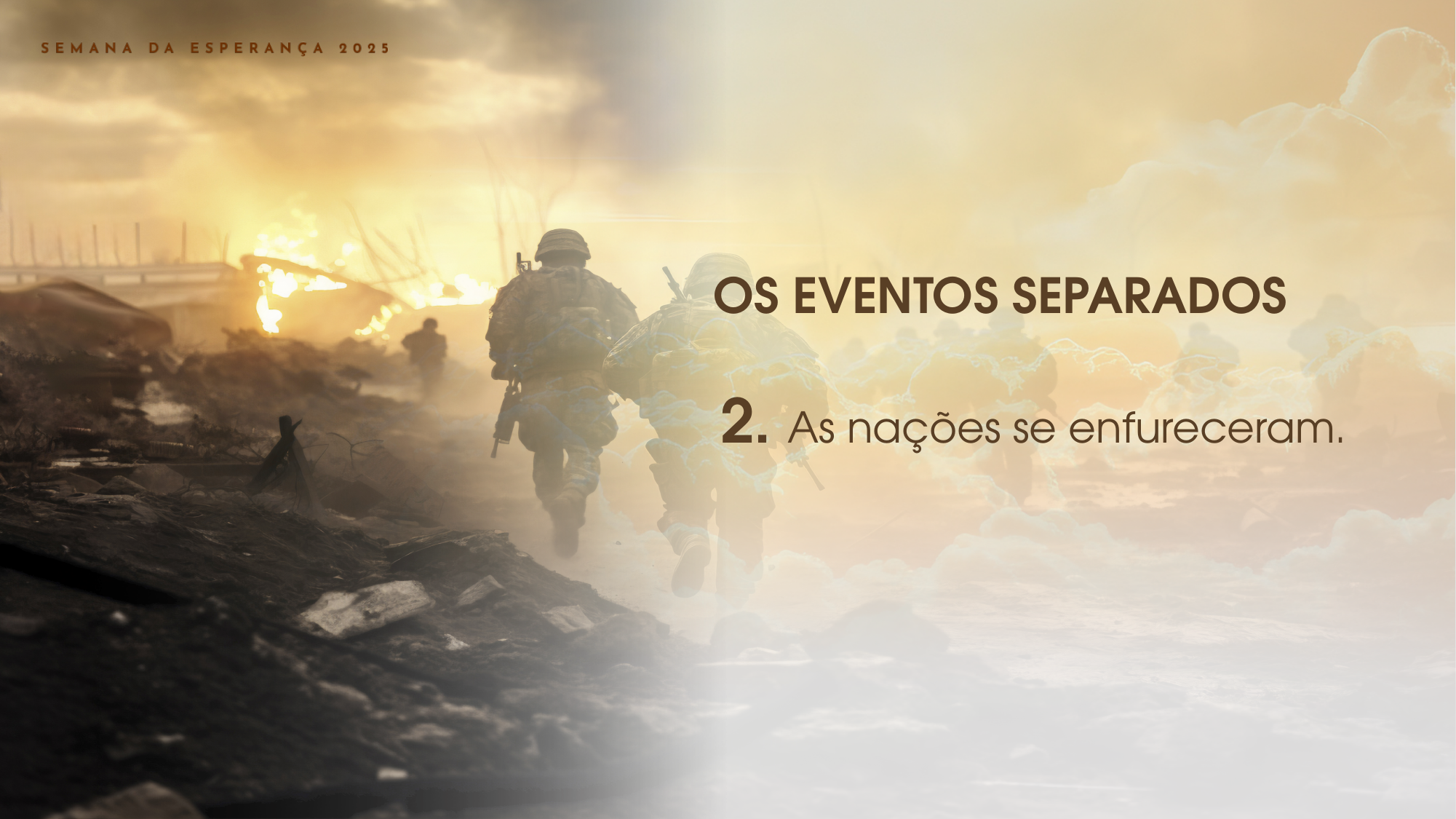

2. As nações se enfureceram.
OS EVENTOS SEPARADOS